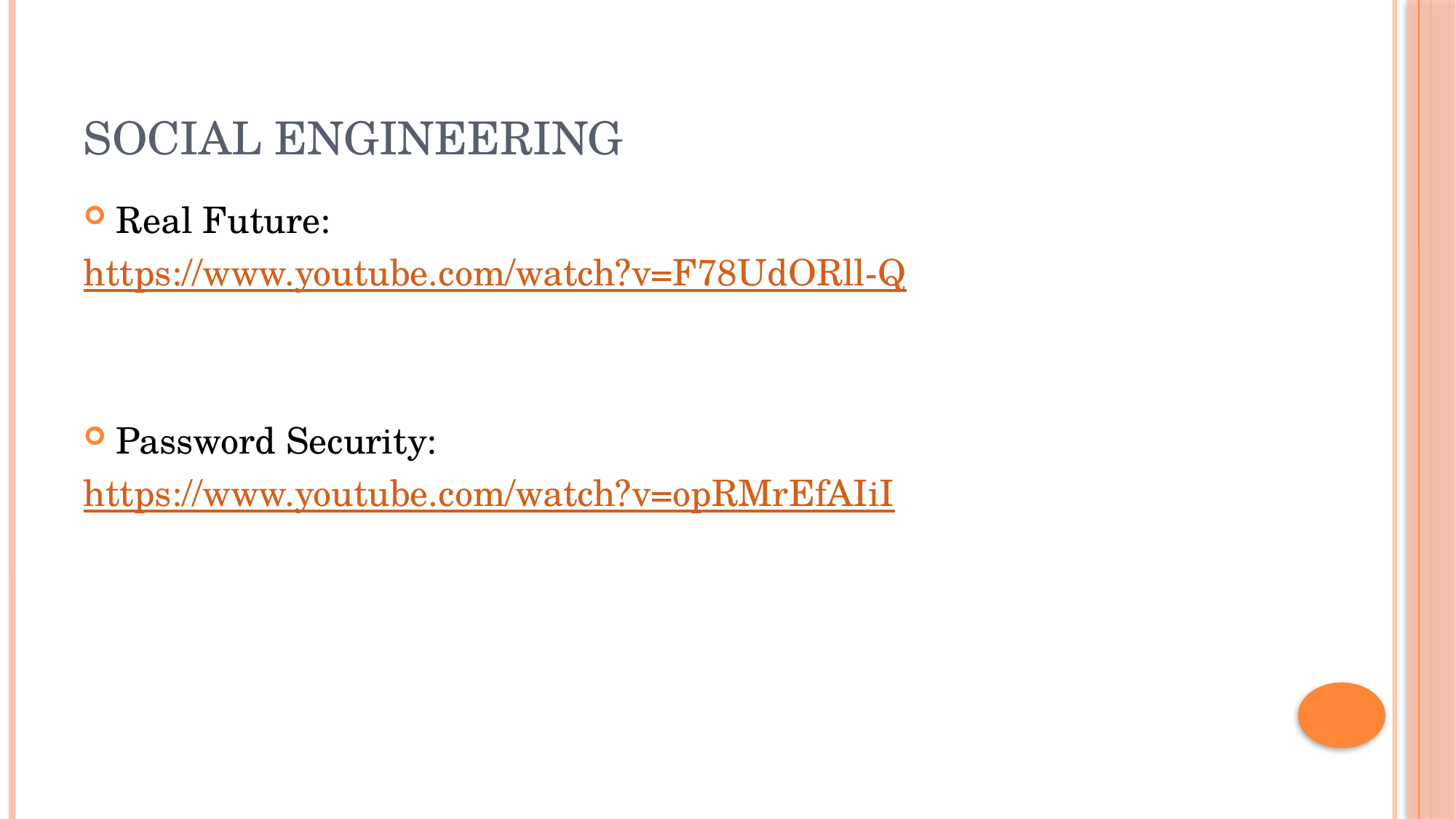

# Social Engineering
Real Future:
https://www.youtube.com/watch?v=F78UdORll-Q

Password Security:
https://www.youtube.com/watch?v=opRMrEfAIiI